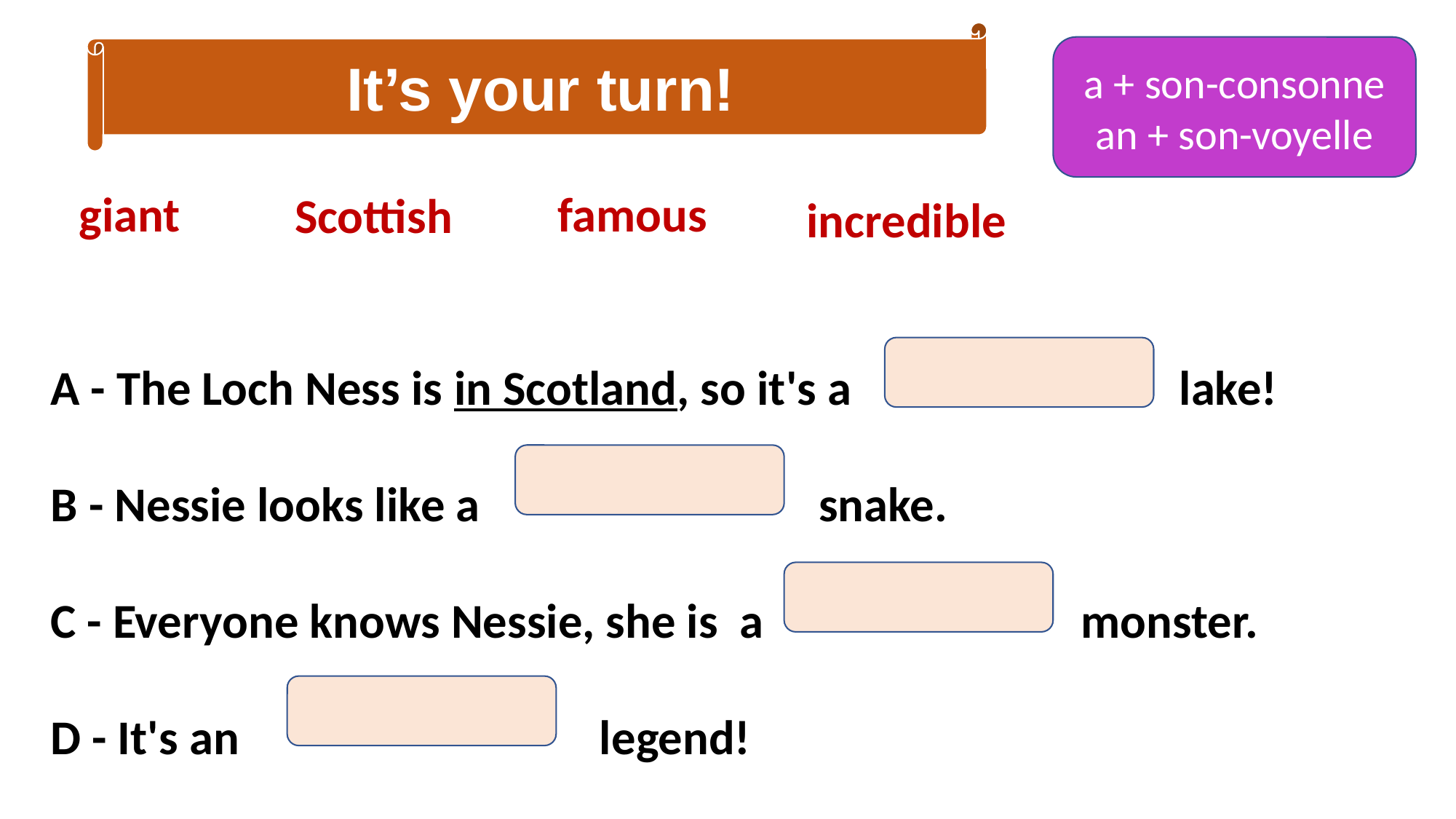

It’s your turn!
a + son-consonne
an + son-voyelle
giant
Scottish
incredible
# famous
A - The Loch Ness is in Scotland, so it's a                              lake!
B - Nessie looks like a                               snake.
C - Everyone knows Nessie, she is  a                             monster.
D - It's an                                 legend!